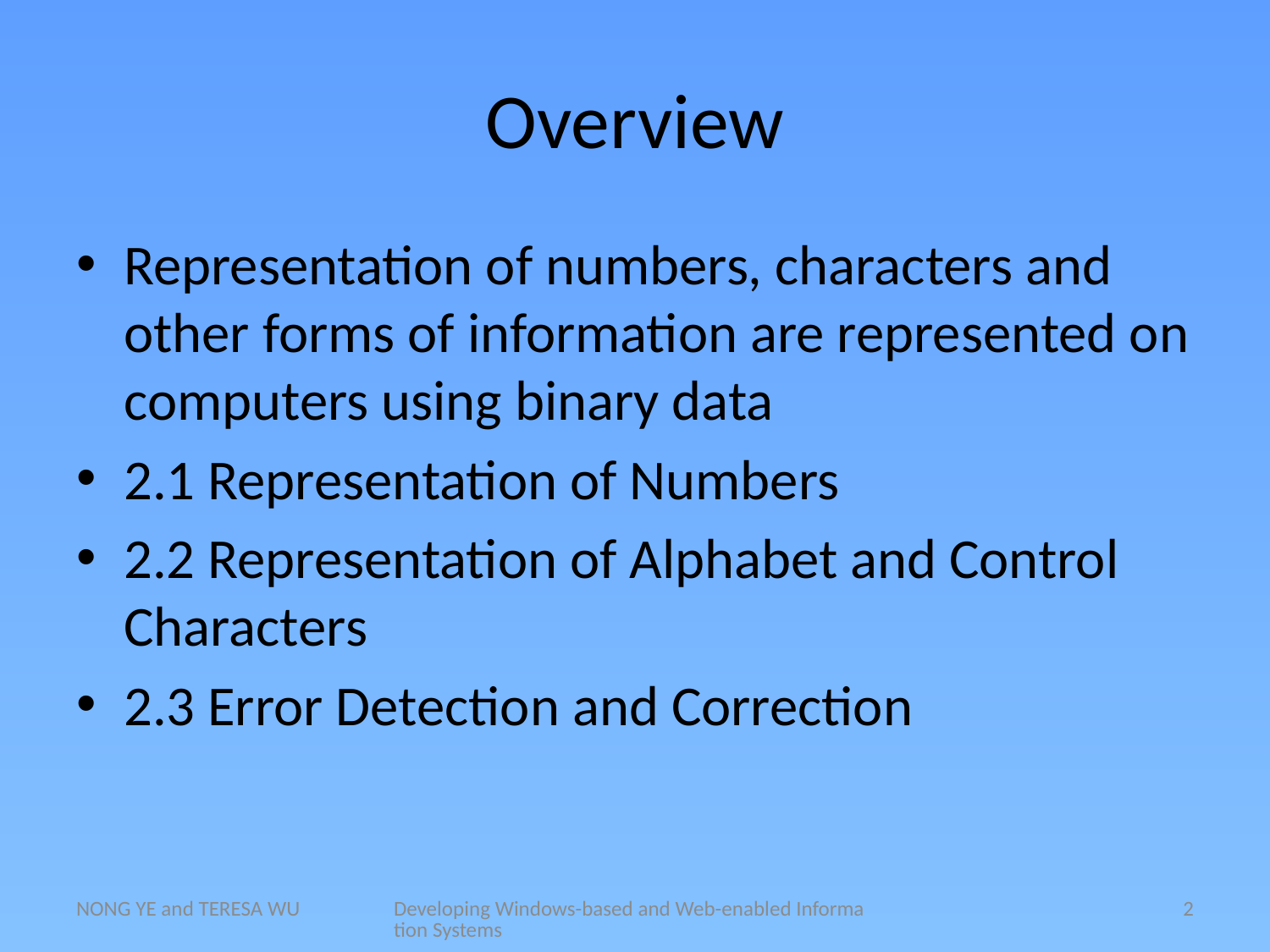

# Overview
Representation of numbers, characters and other forms of information are represented on computers using binary data
2.1 Representation of Numbers
2.2 Representation of Alphabet and Control Characters
2.3 Error Detection and Correction
NONG YE and TERESA WU
Developing Windows-based and Web-enabled Information Systems
2